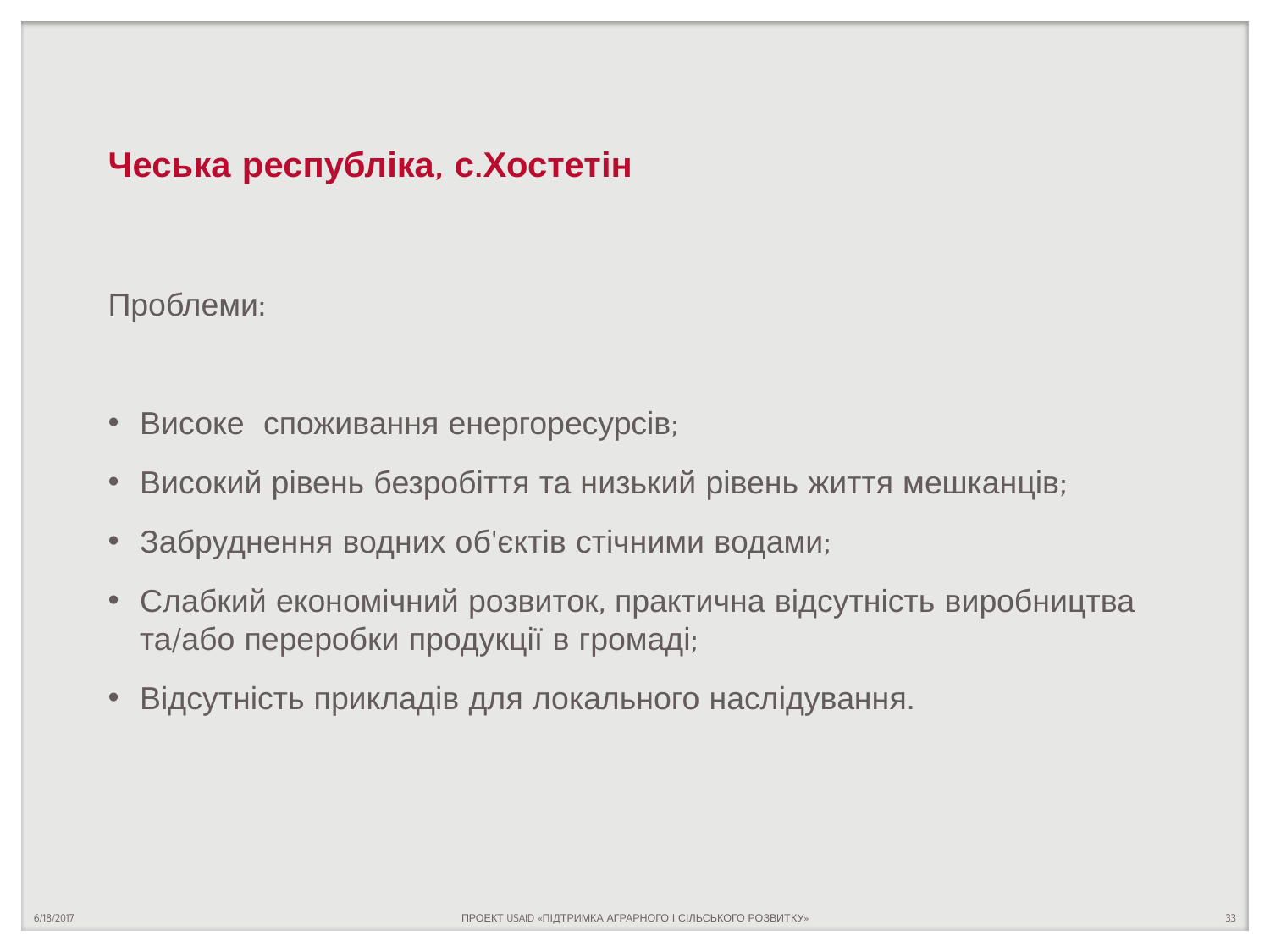

# Чеська республіка, с.Хостетін
Проблеми:

Високе  споживання енергоресурсів;
Високий рівень безробіття та низький рівень життя мешканців;
Забруднення водних об'єктів стічними водами;
Слабкий економічний розвиток, практична відсутність виробництва та/або переробки продукції в громаді;
Відсутність прикладів для локального наслідування.

6/18/2017
ПРОЕКТ USAID «ПІДТРИМКА АГРАРНОГО І СІЛЬСЬКОГО РОЗВИТКУ»
33